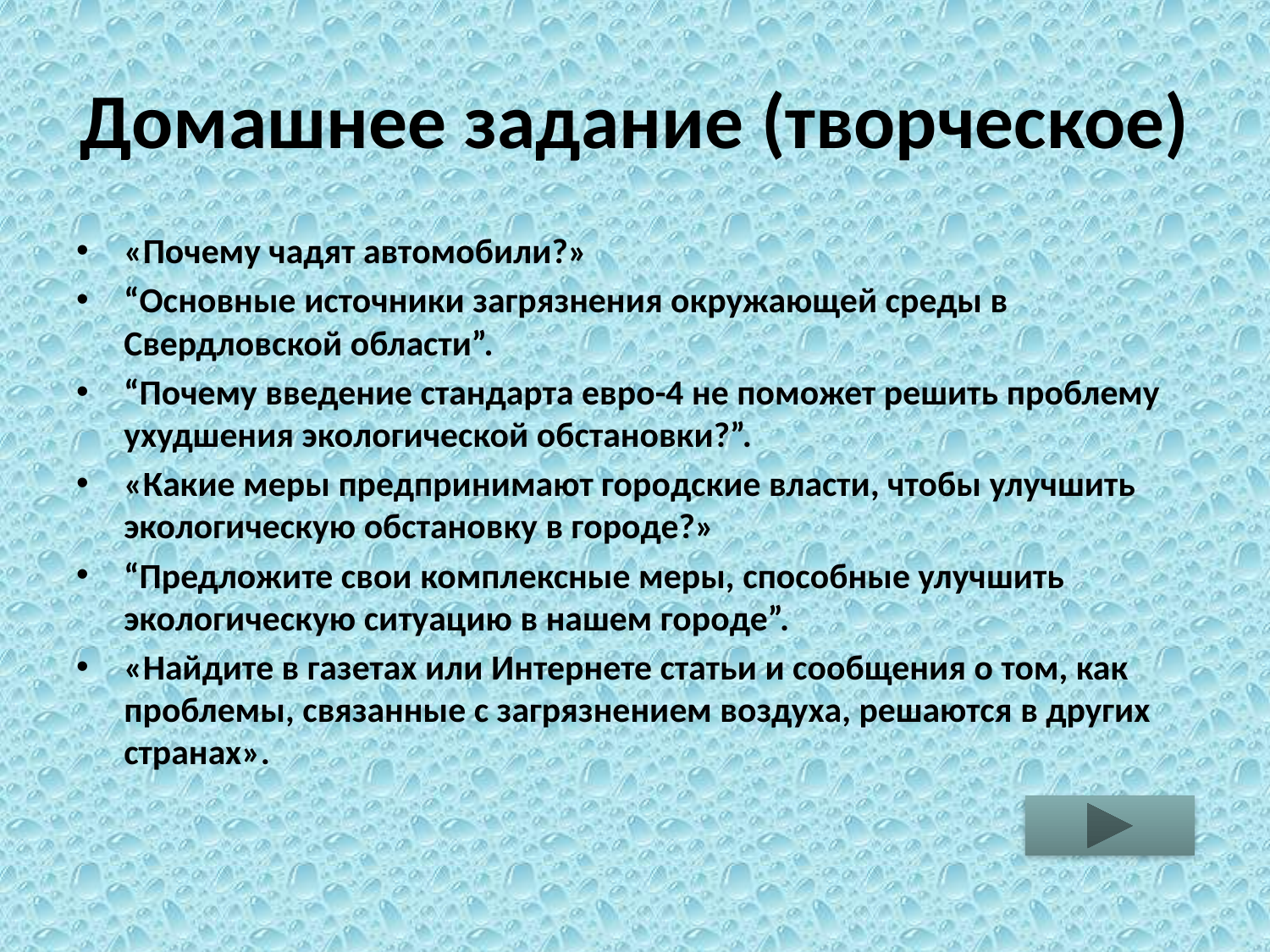

# Домашнее задание (творческое)
«Почему чадят автомобили?»
“Основные источники загрязнения окружающей среды в Свердловской области”.
“Почему введение стандарта евро-4 не поможет решить проблему ухудшения экологической обстановки?”.
«Какие меры предпринимают городские власти, чтобы улучшить экологическую обстановку в городе?»
“Предложите свои комплексные меры, способные улучшить экологическую ситуацию в нашем городе”.
«Найдите в газетах или Интернете статьи и сообщения о том, как проблемы, связанные с загрязнением воздуха, решаются в других странах».